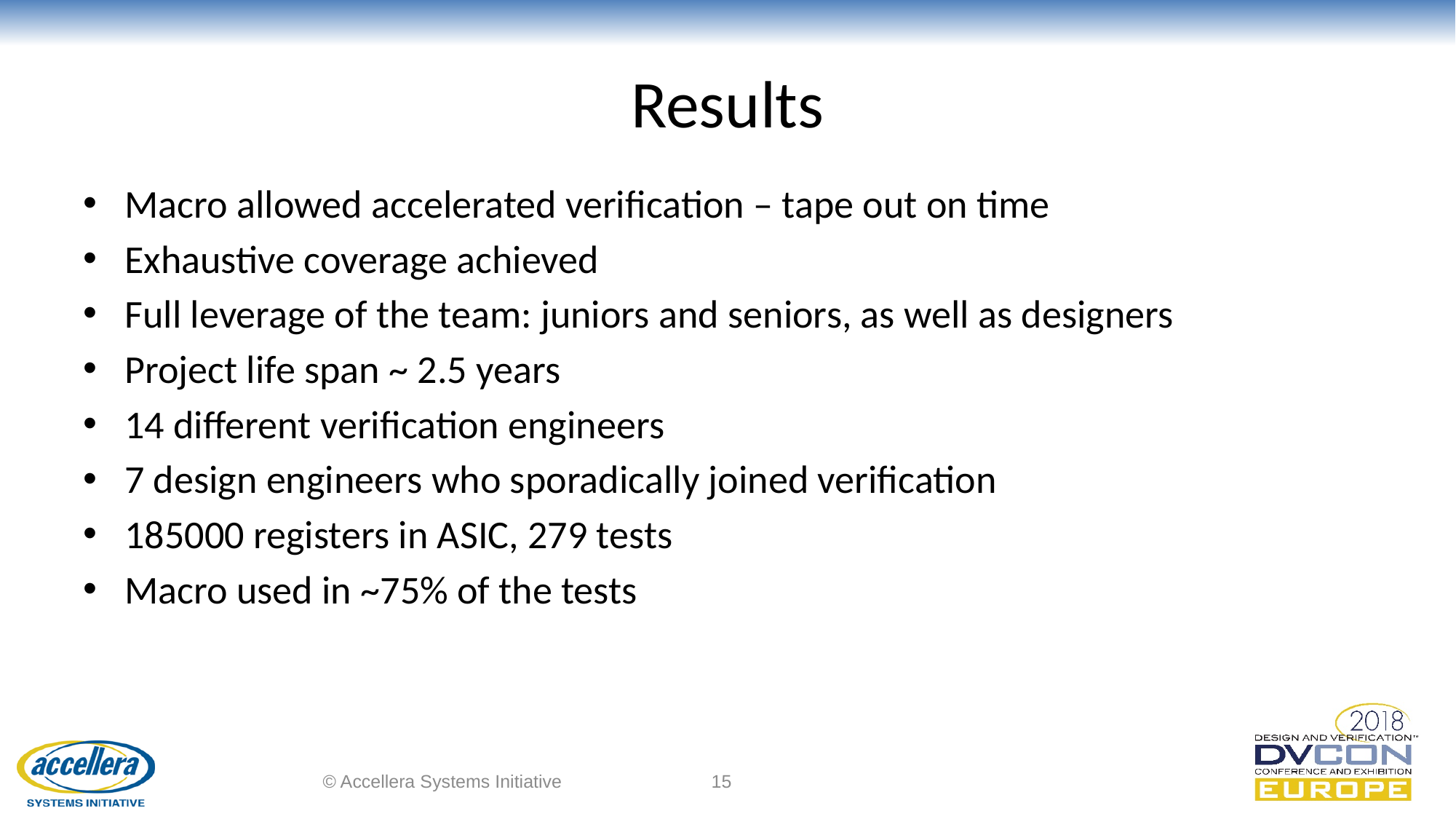

# Results
Macro allowed accelerated verification – tape out on time
Exhaustive coverage achieved
Full leverage of the team: juniors and seniors, as well as designers
Project life span ~ 2.5 years
14 different verification engineers
7 design engineers who sporadically joined verification
185000 registers in ASIC, 279 tests
Macro used in ~75% of the tests
© Accellera Systems Initiative
15